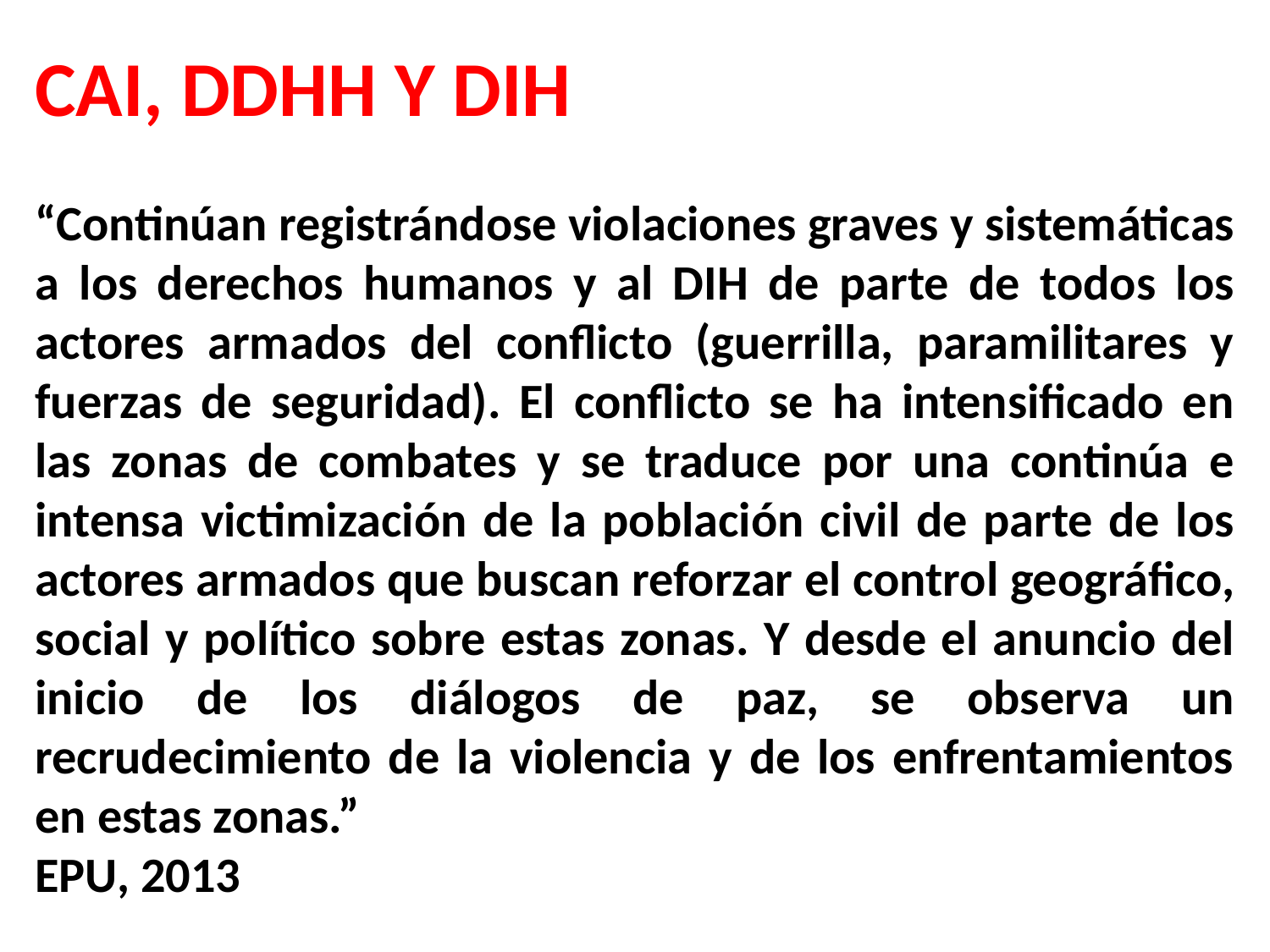

CAI, DDHH Y DIH

“Continúan registrándose violaciones graves y sistemáticas a los derechos humanos y al DIH de parte de todos los actores armados del conflicto (guerrilla, paramilitares y fuerzas de seguridad). El conflicto se ha intensificado en las zonas de combates y se traduce por una continúa e intensa victimización de la población civil de parte de los actores armados que buscan reforzar el control geográfico, social y político sobre estas zonas. Y desde el anuncio del inicio de los diálogos de paz, se observa un recrudecimiento de la violencia y de los enfrentamientos en estas zonas.”
EPU, 2013